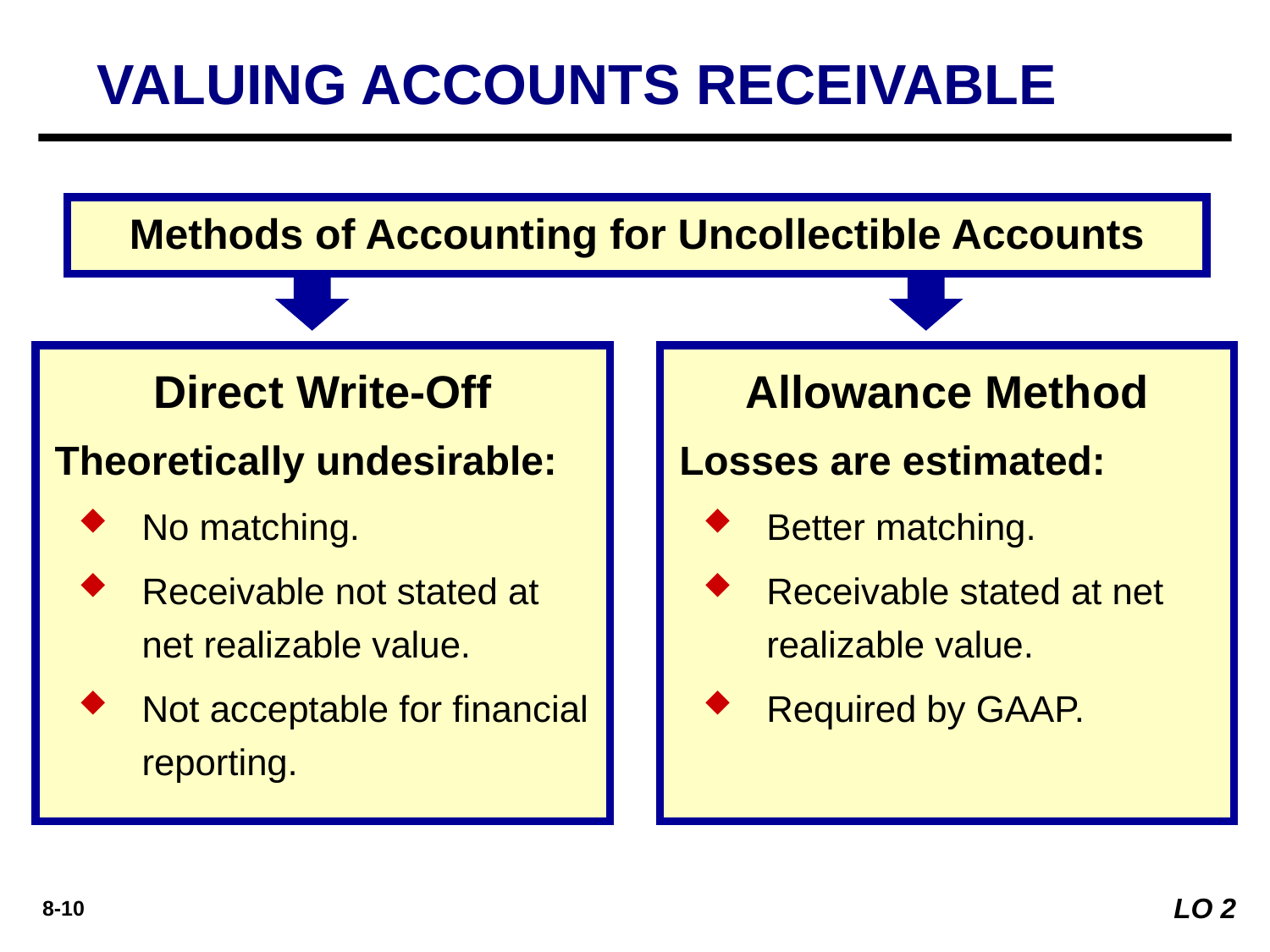

VALUING ACCOUNTS RECEIVABLE

Methods of Accounting for Uncollectible Accounts

Direct Write-Off
Theoretically undesirable:
No matching.
Receivable not stated at net realizable value.
Not acceptable for financial reporting.
Allowance Method
Losses are estimated:
Better matching.
Receivable stated at net realizable value.
Required by GAAP.
LO 2